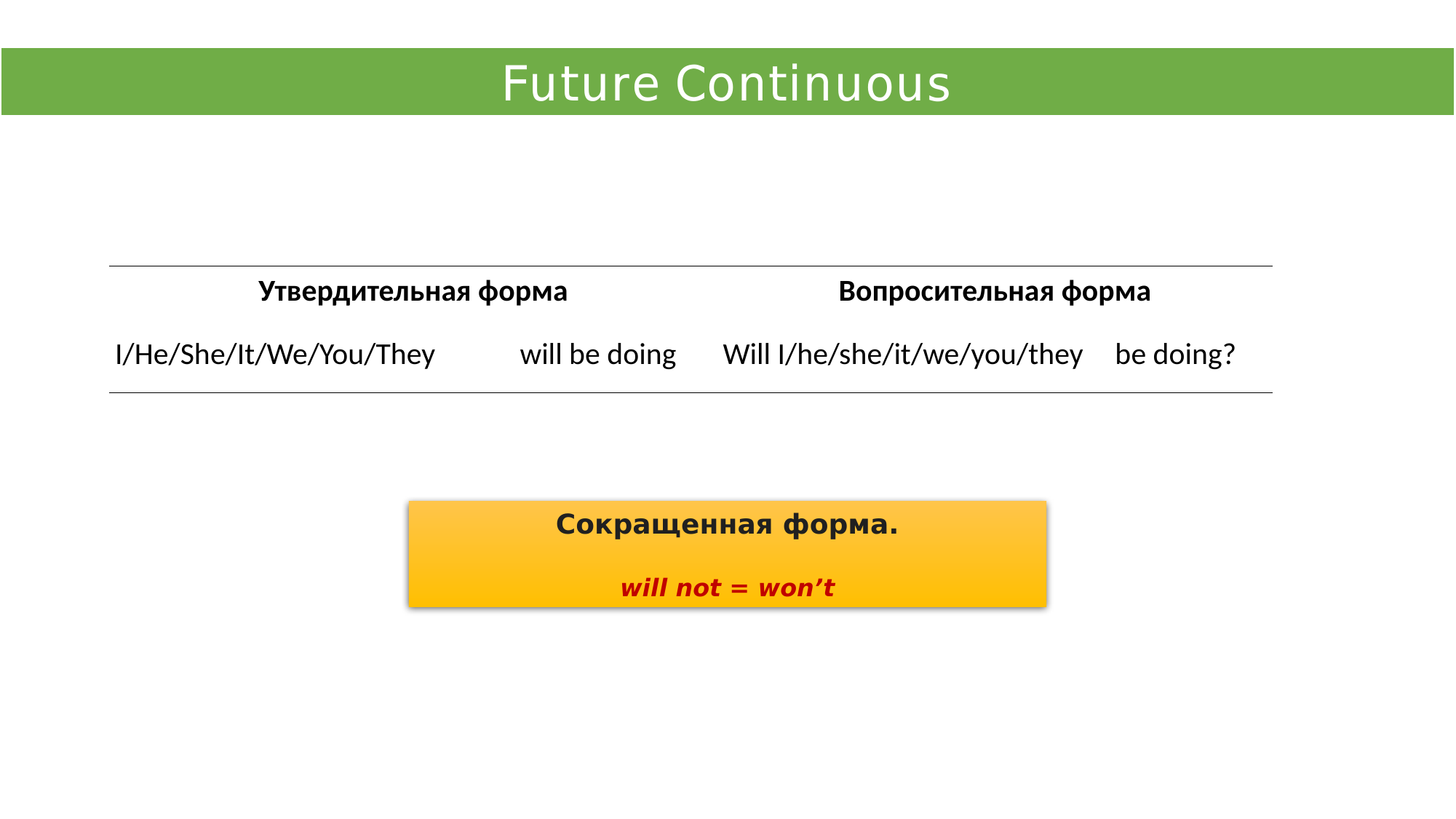

Future Continuous
| Утвердительная форма |  | Вопросительная форма |  |
| --- | --- | --- | --- |
| I/He/She/It/We/You/They | will be doing | Will I/he/she/it/we/you/they | be doing? |

Сокращенная форма.
will not = won’t